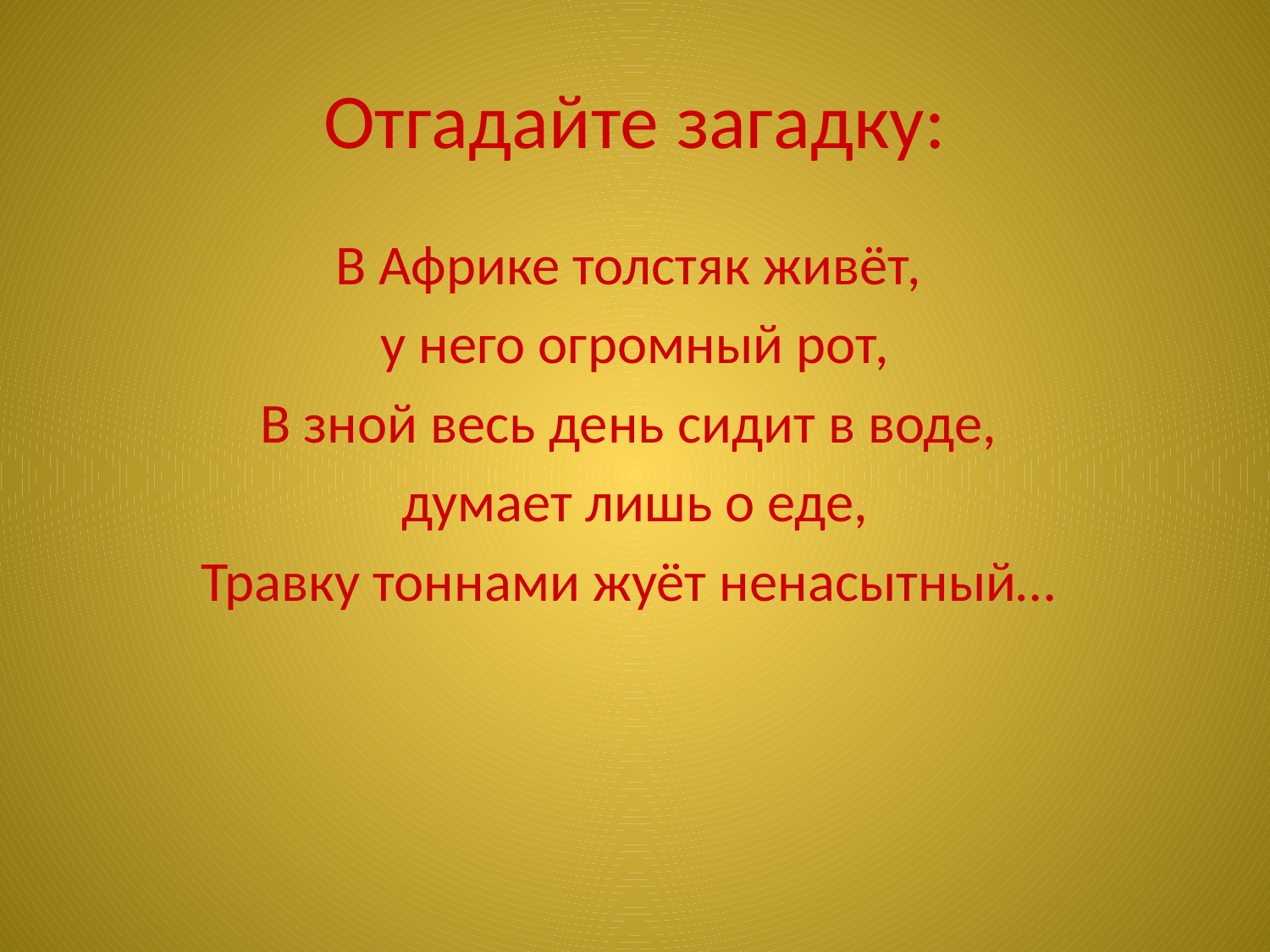

# Отгадайте загадку:
В Африке толстяк живёт,
у него огромный рот,
В зной весь день сидит в воде,
думает лишь о еде,
Травку тоннами жуёт ненасытный…